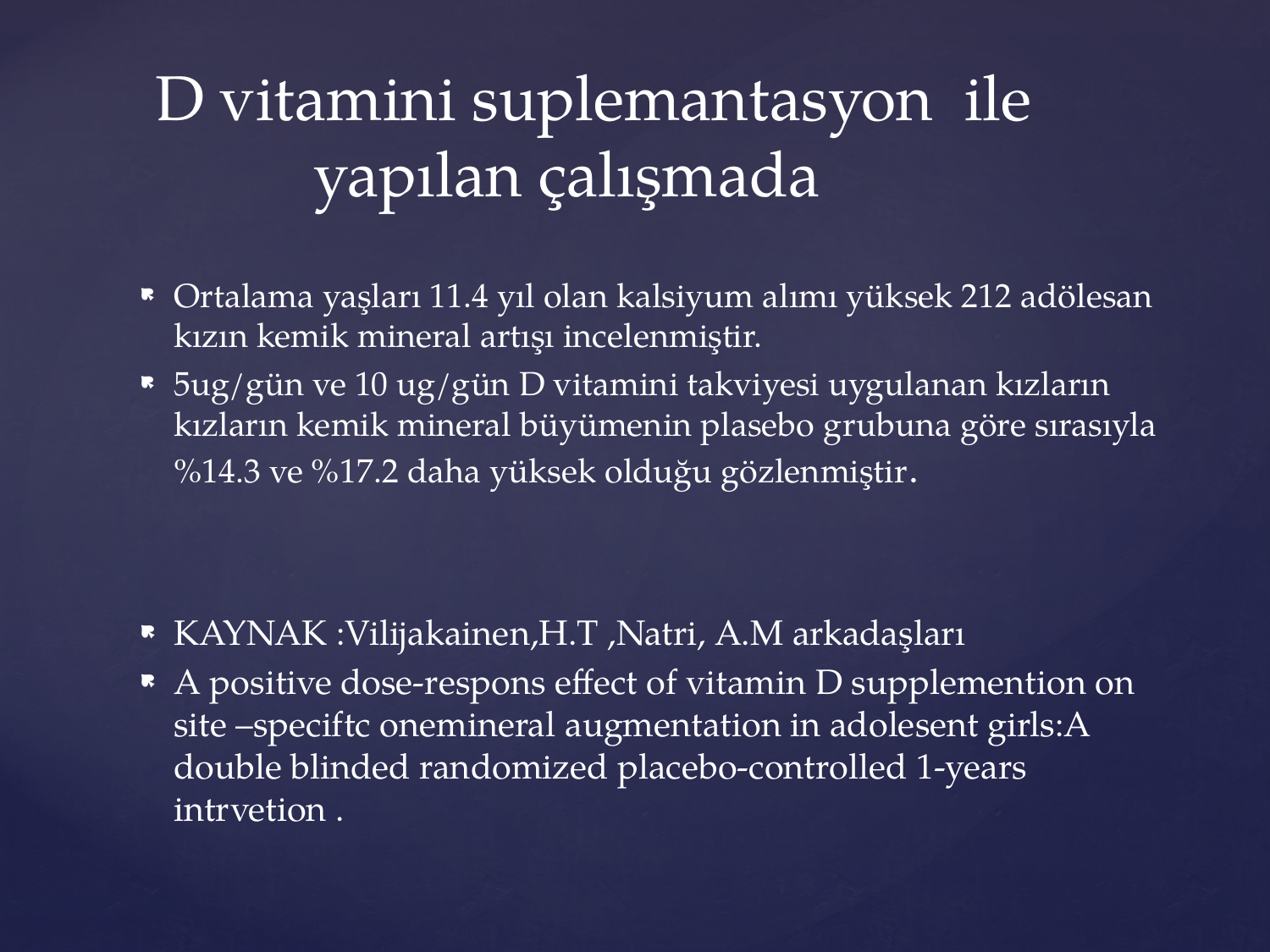

# D vitamini suplemantasyon  ile yapılan çalışmada
Ortalama yaşları 11.4 yıl olan kalsiyum alımı yüksek 212 adölesan kızın kemik mineral artışı incelenmiştir.
5ug/gün ve 10 ug/gün D vitamini takviyesi uygulanan kızların kızların kemik mineral büyümenin plasebo grubuna göre sırasıyla %14.3 ve %17.2 daha yüksek olduğu gözlenmiştir.

KAYNAK :Vilijakainen,H.T ,Natri, A.M arkadaşları
A positive dose-respons effect of vitamin D supplemention on site –speciftc onemineral augmentation in adolesent girls:A double blinded randomized placebo-controlled 1-years intrvetion .